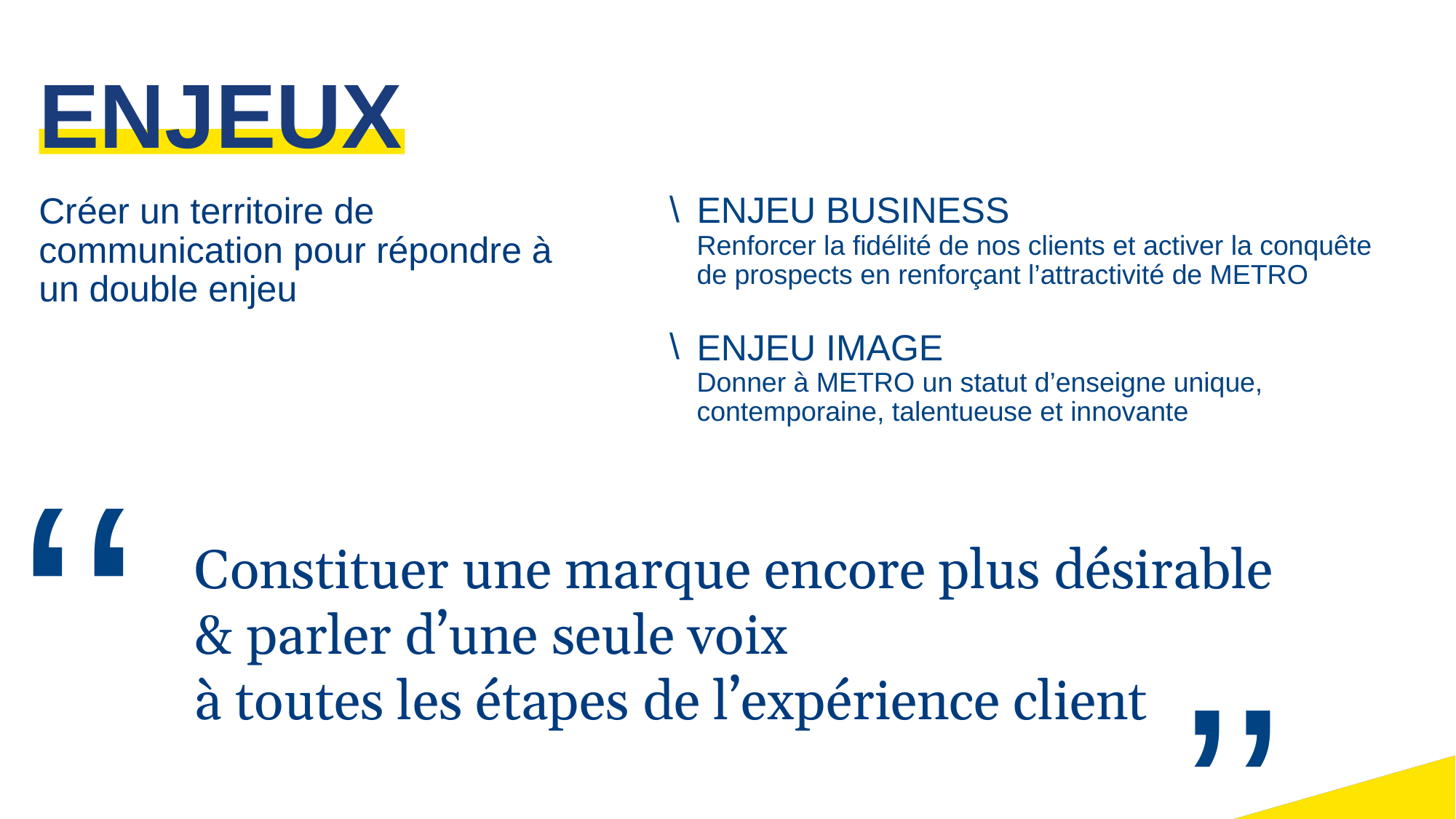

ENJEUX

Créer un territoire de communication pour répondre à un double enjeu

ENJEU BUSINESS
Renforcer la fidélité de nos clients et activer la conquête de prospects en renforçant l’attractivité de METRO
ENJEU IMAGE
Donner à METRO un statut d’enseigne unique, contemporaine, talentueuse et innovante

‘‘
Constituer une marque encore plus désirable
& parler d’une seule voix
à toutes les étapes de l’expérience client
’’